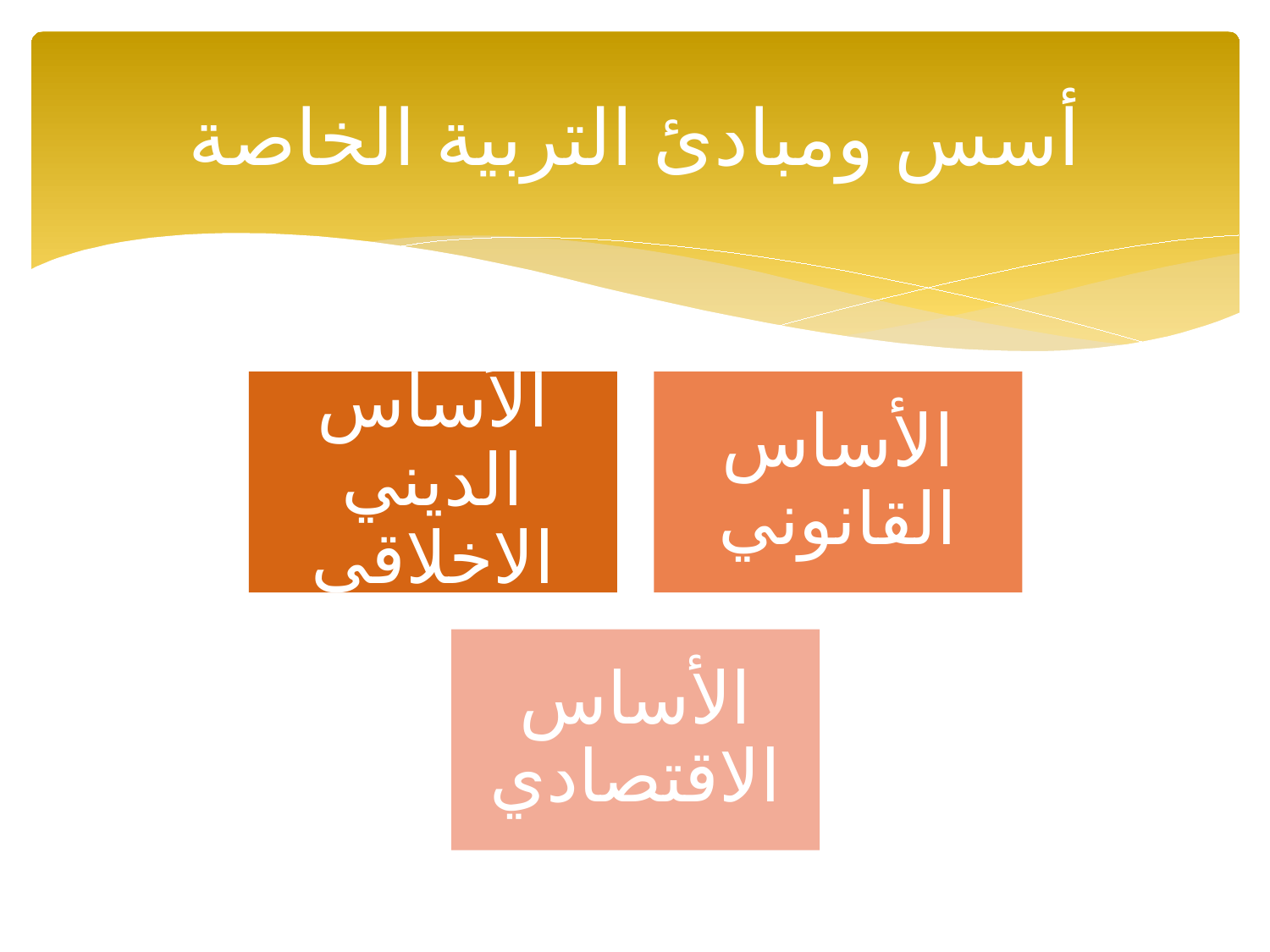

# أسس ومبادئ التربية الخاصة
الأساس الديني الاخلاقي
الأساس القانوني
الأساس الاقتصادي